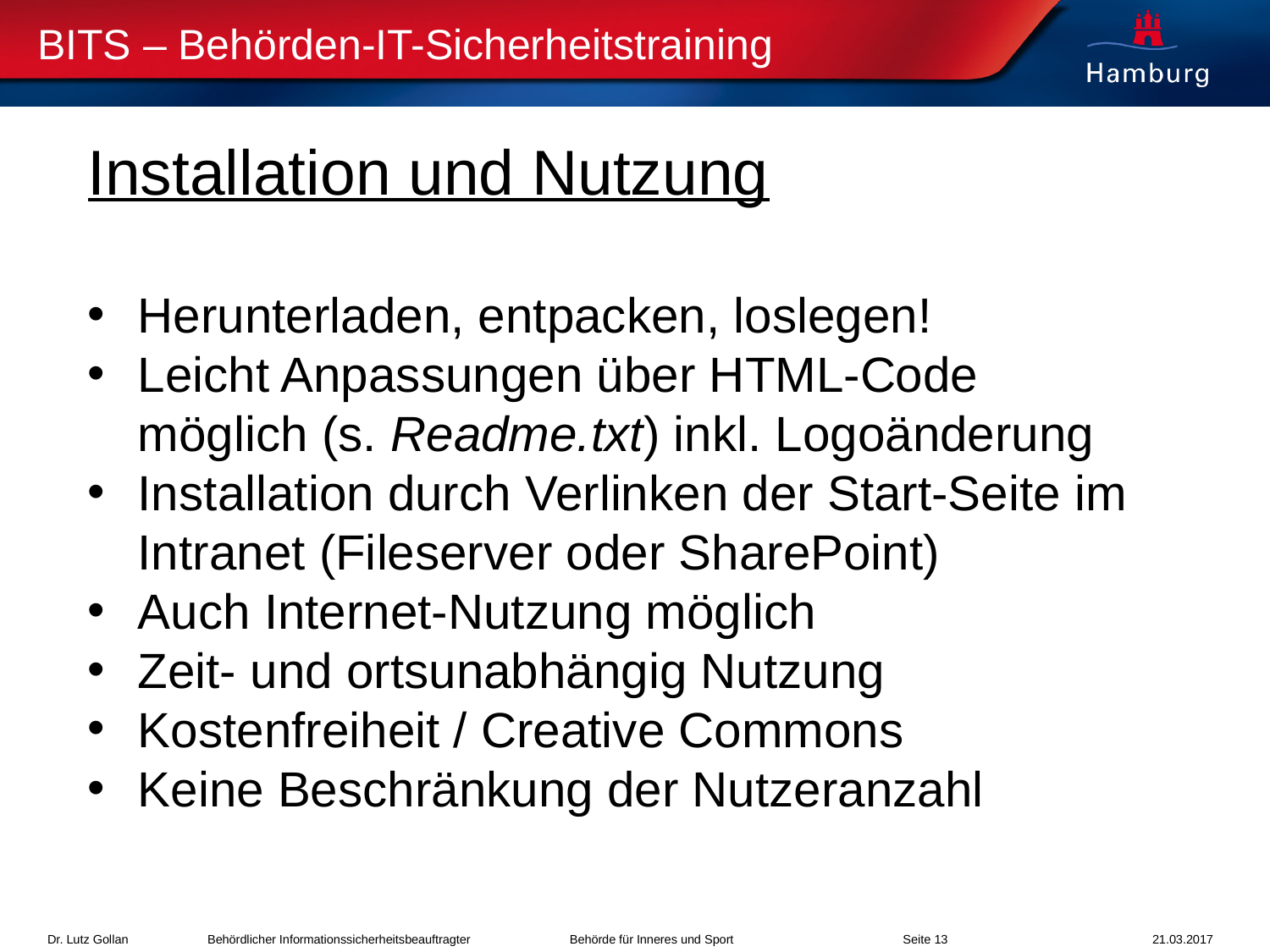

Installation und Nutzung

Herunterladen, entpacken, loslegen!
Leicht Anpassungen über HTML-Code möglich (s. Readme.txt) inkl. Logoänderung
Installation durch Verlinken der Start-Seite im
Intranet (Fileserver oder SharePoint)
Auch Internet-Nutzung möglich
Zeit- und ortsunabhängig Nutzung
Kostenfreiheit / Creative Commons
Keine Beschränkung der Nutzeranzahl